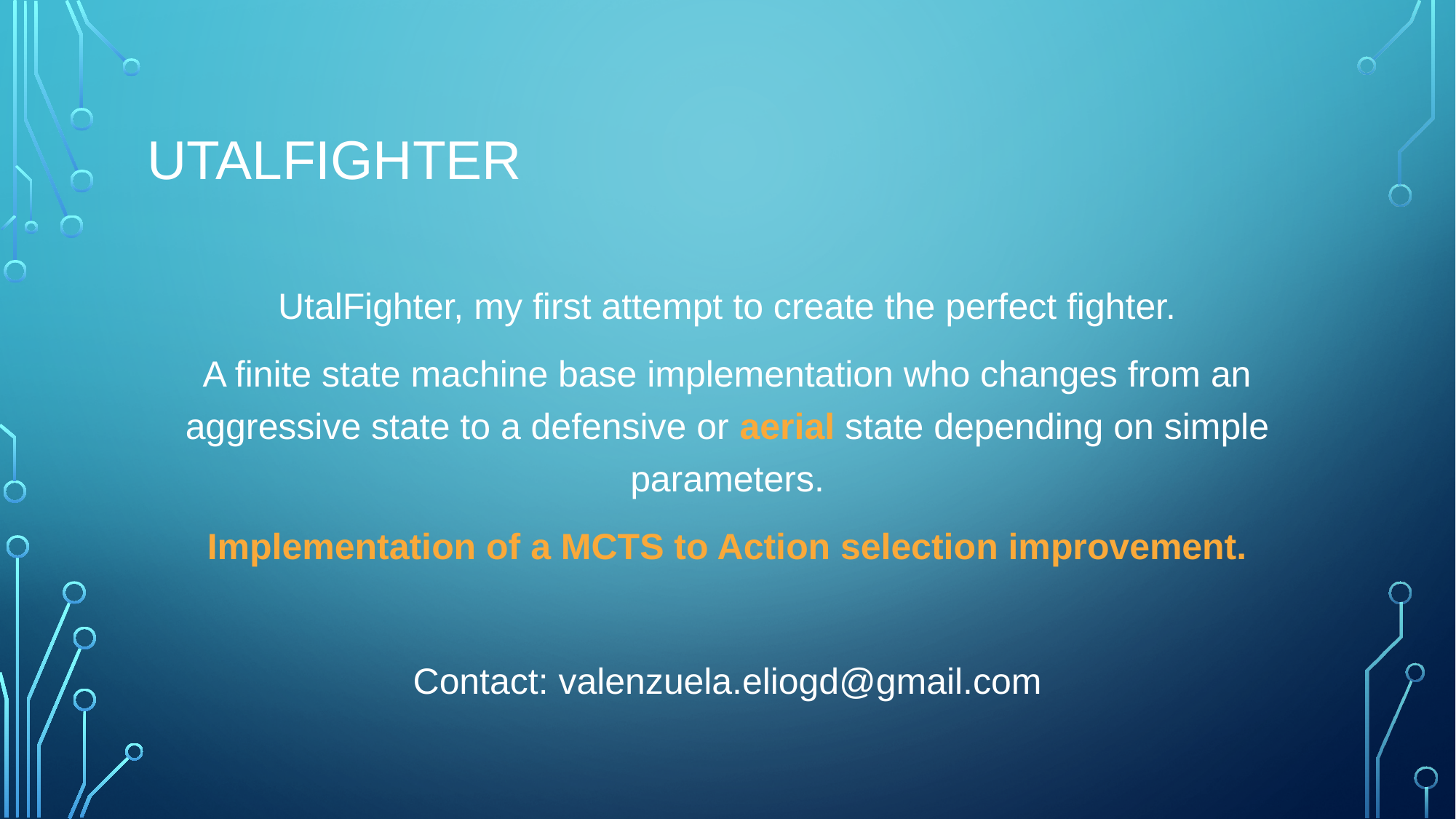

# UtalFighter
UtalFighter, my first attempt to create the perfect fighter.
A finite state machine base implementation who changes from an aggressive state to a defensive or aerial state depending on simple parameters.
Implementation of a MCTS to Action selection improvement.

Contact: valenzuela.eliogd@gmail.com